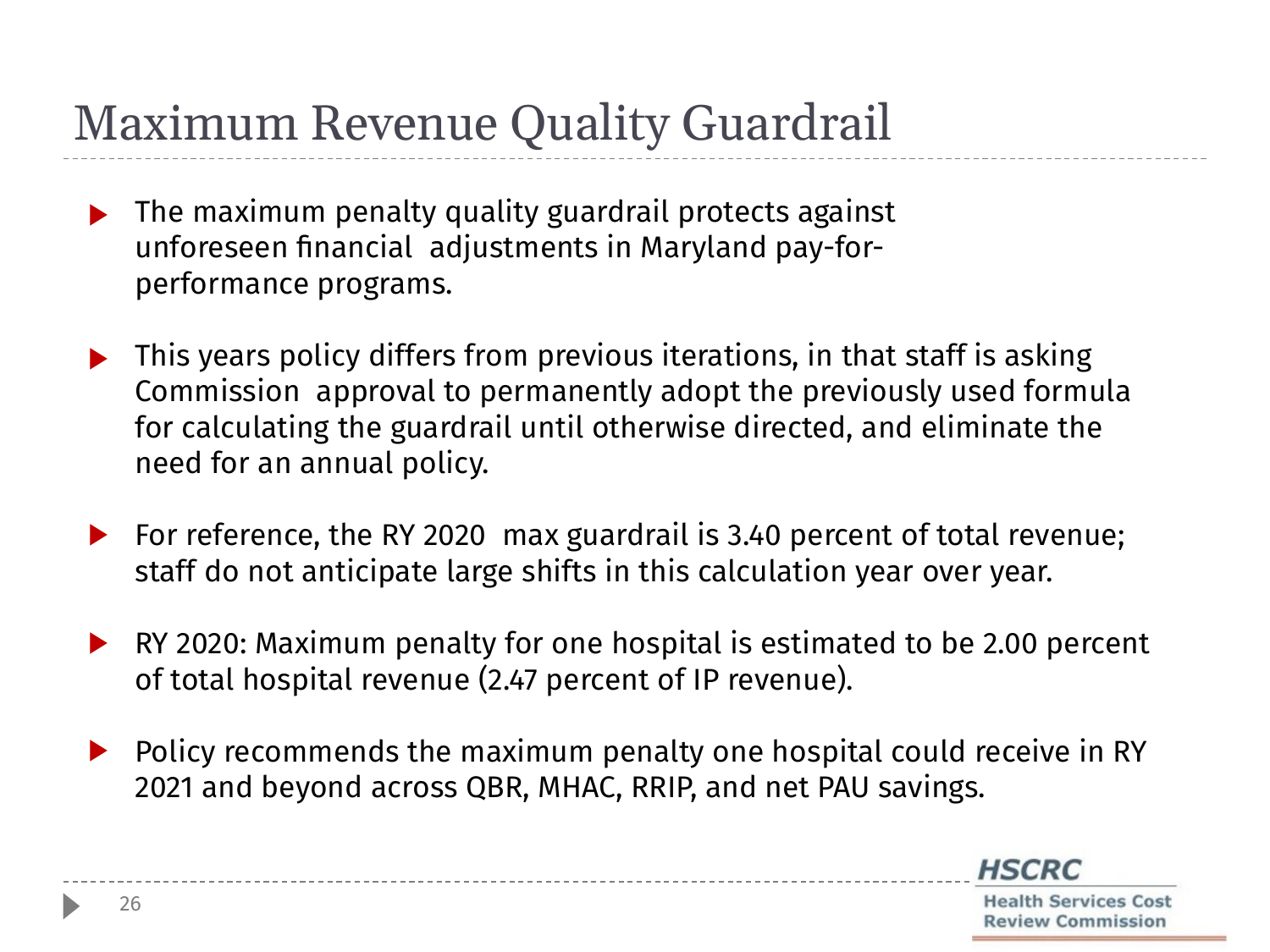

# Maximum Revenue Quality Guardrail

The maximum penalty quality guardrail protects against unforeseen financial  adjustments in Maryland pay-for-performance programs.

This years policy differs from previous iterations, in that staff is asking Commission  approval to permanently adopt the previously used formula for calculating the guardrail until otherwise directed, and eliminate the need for an annual policy.

For reference, the RY 2020  max guardrail is 3.40 percent of total revenue; staff do not anticipate large shifts in this calculation year over year.

RY 2020: Maximum penalty for one hospital is estimated to be 2.00 percent of total hospital revenue (2.47 percent of IP revenue).

Policy recommends the maximum penalty one hospital could receive in RY  2021 and beyond across QBR, MHAC, RRIP, and net PAU savings.
26